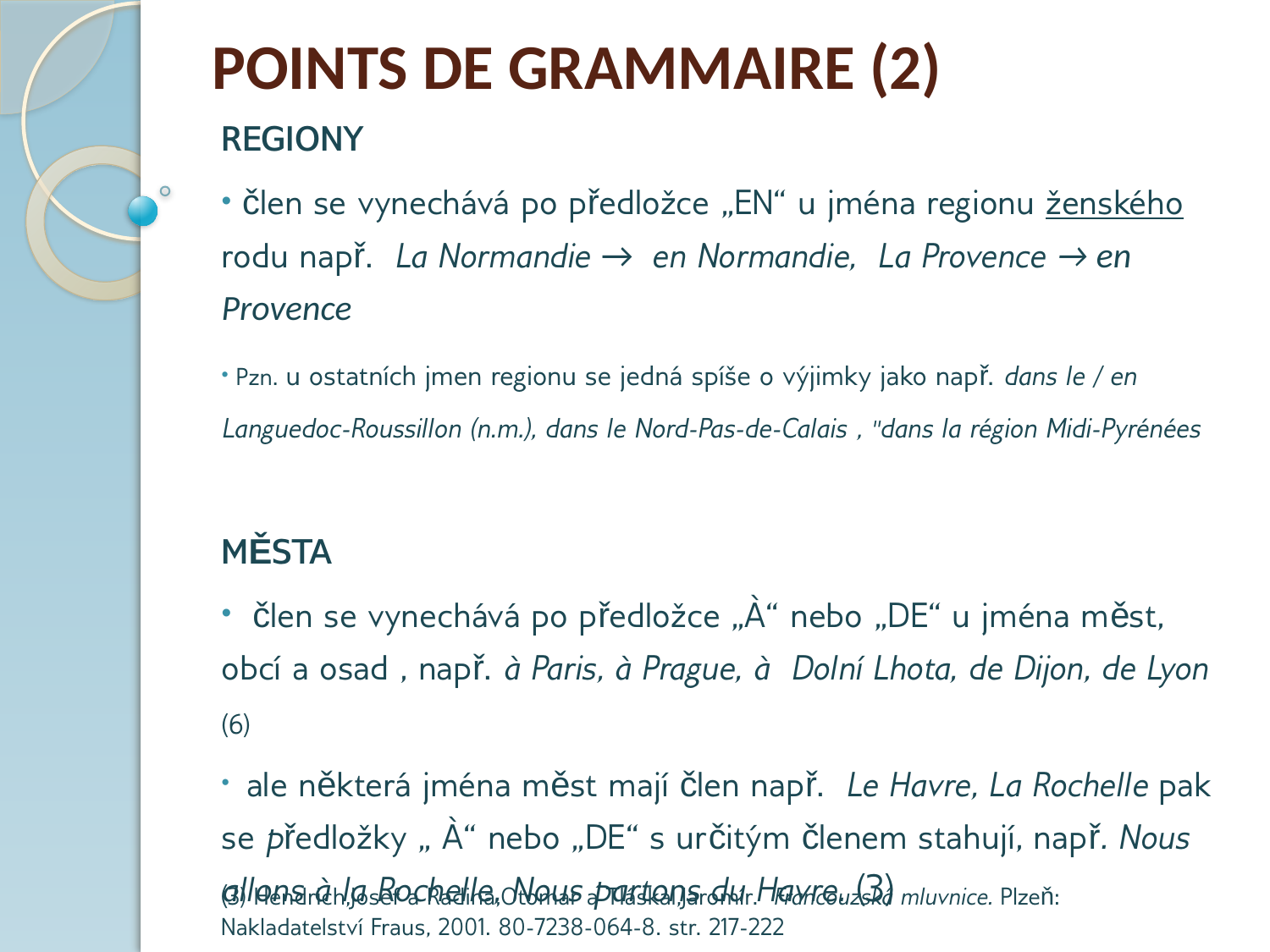

# POINTS DE GRAMMAIRE (2)
REGIONY
 člen se vynechává po předložce „EN“ u jména regionu ženského rodu např.  La Normandie →  en Normandie,  La Provence → en Provence
 Pzn. u ostatních jmen regionu se jedná spíše o výjimky jako např. dans le / en Languedoc-Roussillon (n.m.), dans le Nord-Pas-de-Calais , "dans la région Midi-Pyrénées

MĚSTA
  člen se vynechává po předložce „À“ nebo „DE“ u jména měst, obcí a osad , např. à Paris, à Prague, à  Dolní Lhota, de Dijon, de Lyon (6)
  ale některá jména měst mají člen např.  Le Havre, La Rochelle pak se předložky „ À“ nebo „DE“ s určitým členem stahují, např. Nous allons à la Rochelle, Nous partons du Havre. (3)

(3) Hendrich,Josef a Radina,Otomar a Tláskal,Jaromír.  Francouzská mluvnice. Plzeň: Nakladatelství Fraus, 2001. 80-7238-064-8. str. 217-222